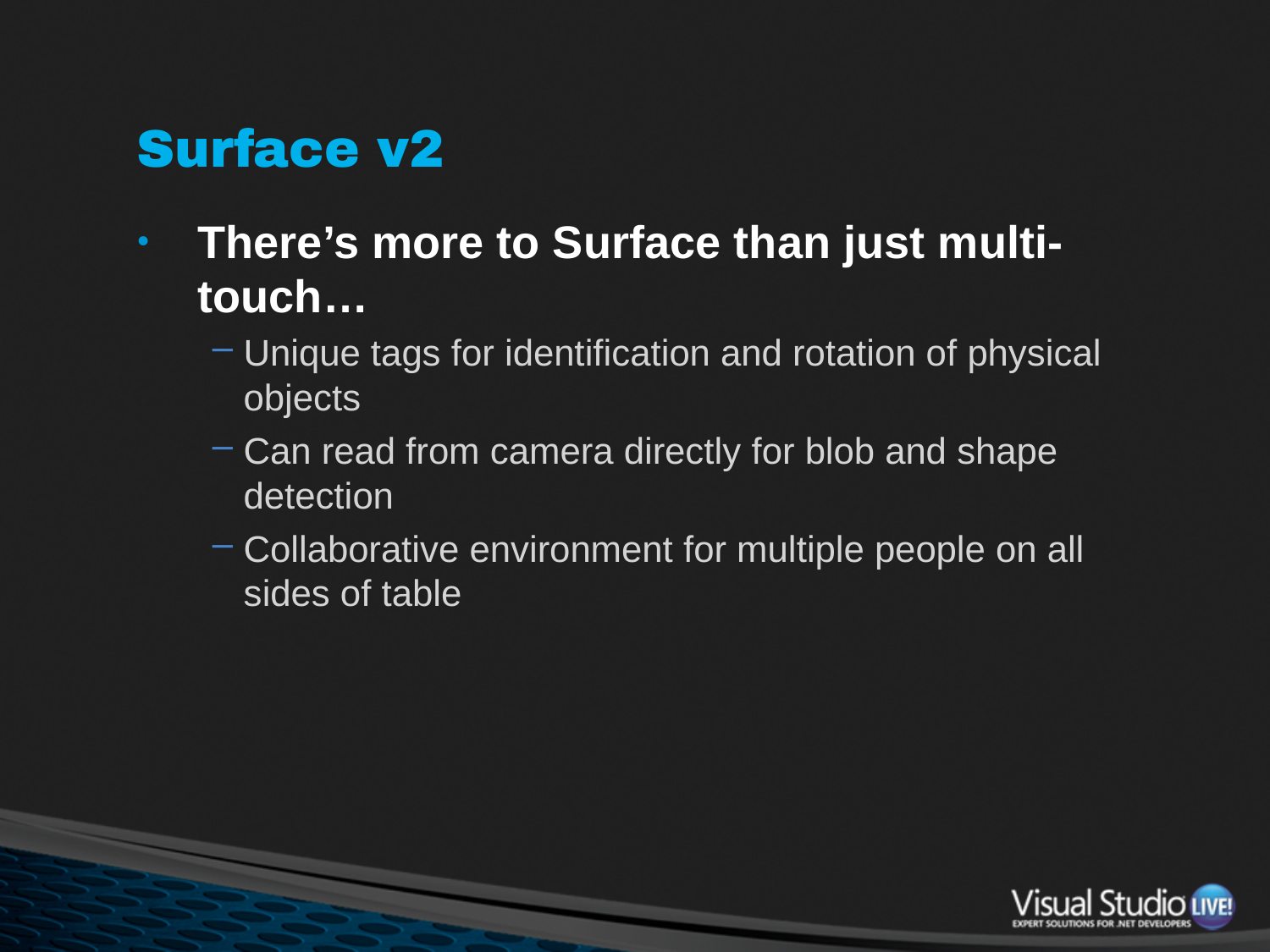

# Surface v2
There’s more to Surface than just multi-touch…
Unique tags for identification and rotation of physical objects
Can read from camera directly for blob and shape detection
Collaborative environment for multiple people on all sides of table